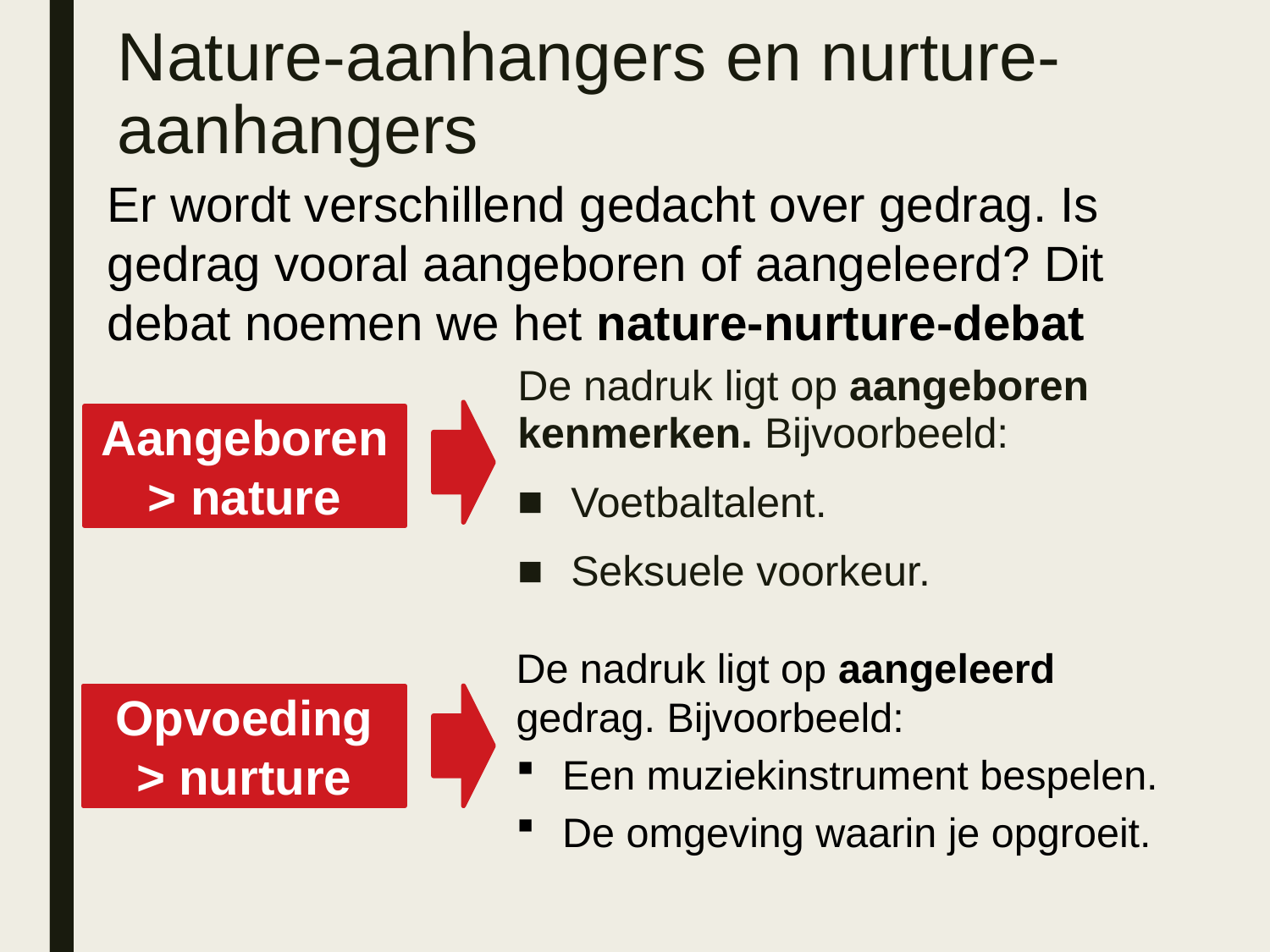

# Nature-aanhangers en nurture-aanhangers
Er wordt verschillend gedacht over gedrag. Is gedrag vooral aangeboren of aangeleerd? Dit debat noemen we het nature-nurture-debat
De nadruk ligt op aangeboren kenmerken. Bijvoorbeeld:
Voetbaltalent.
Seksuele voorkeur.

Aangeboren > nature
De nadruk ligt op aangeleerd gedrag. Bijvoorbeeld:
Een muziekinstrument bespelen.
De omgeving waarin je opgroeit.

Opvoeding > nurture